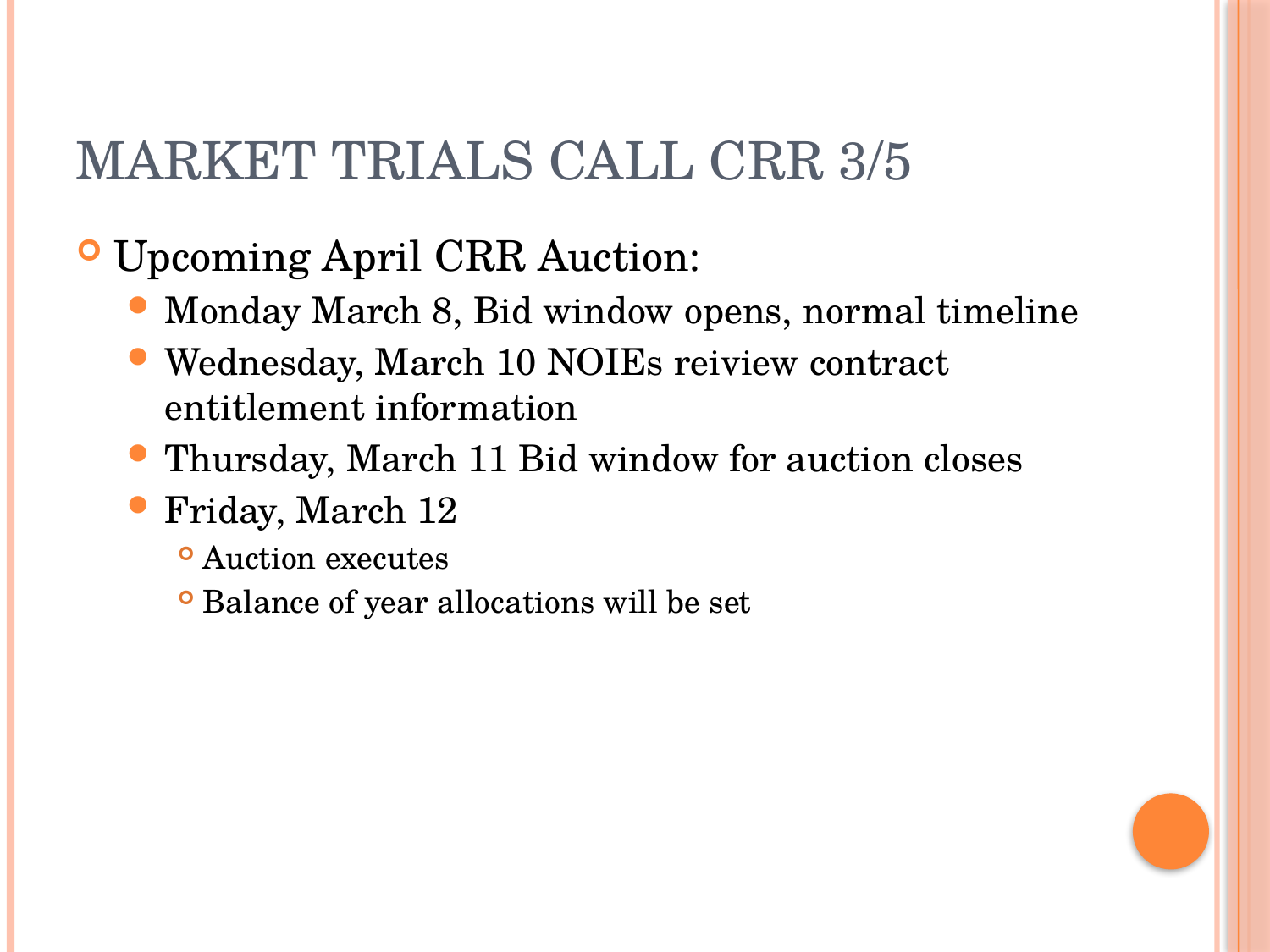

# Market Trials Call CRR 3/5
Upcoming April CRR Auction:
Monday March 8, Bid window opens, normal timeline
Wednesday, March 10 NOIEs reiview contract entitlement information
Thursday, March 11 Bid window for auction closes
Friday, March 12
Auction executes
Balance of year allocations will be set